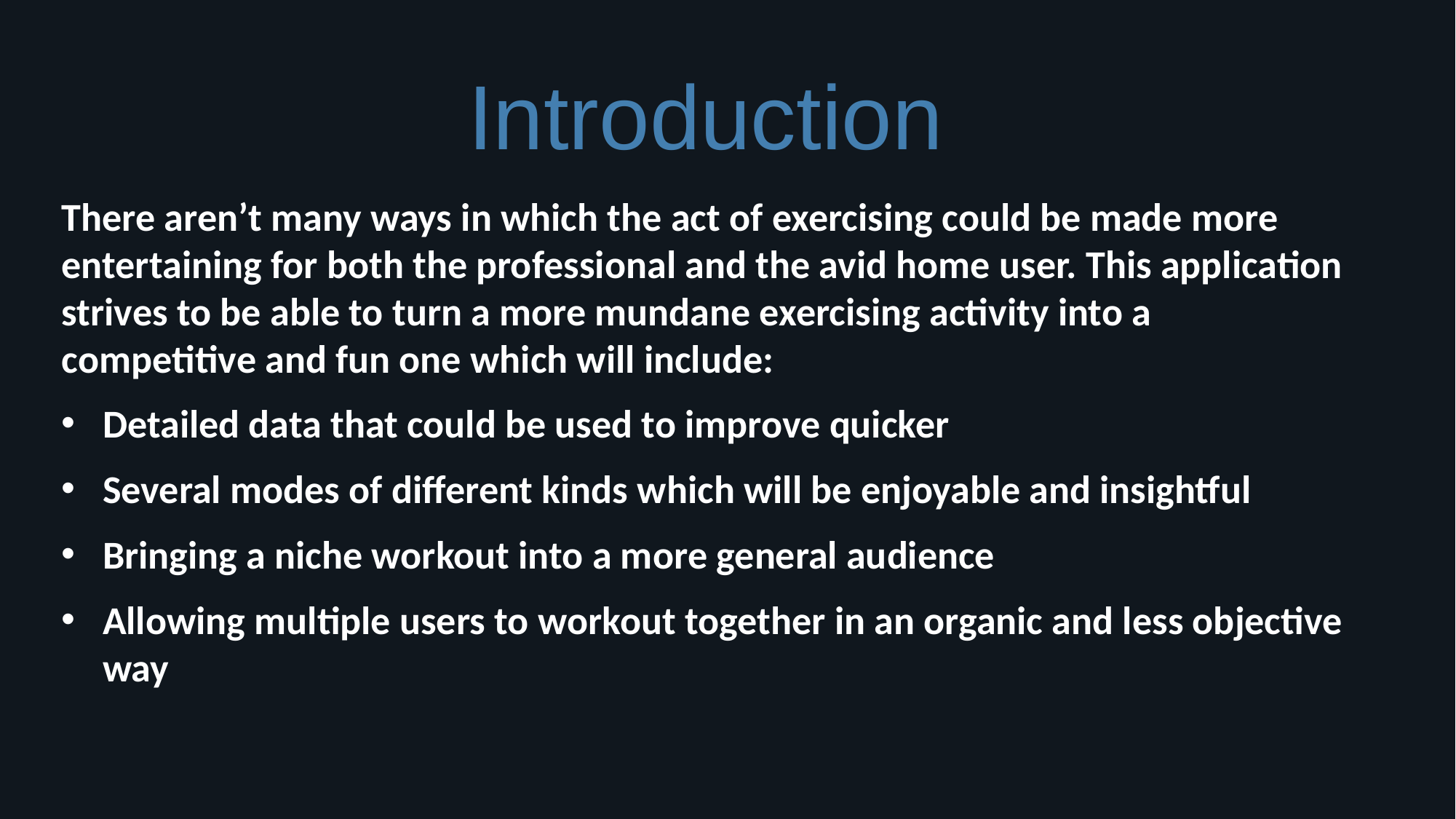

Introduction
There aren’t many ways in which the act of exercising could be made more entertaining for both the professional and the avid home user. This application strives to be able to turn a more mundane exercising activity into a competitive and fun one which will include:
Detailed data that could be used to improve quicker
Several modes of different kinds which will be enjoyable and insightful
Bringing a niche workout into a more general audience
Allowing multiple users to workout together in an organic and less objective way